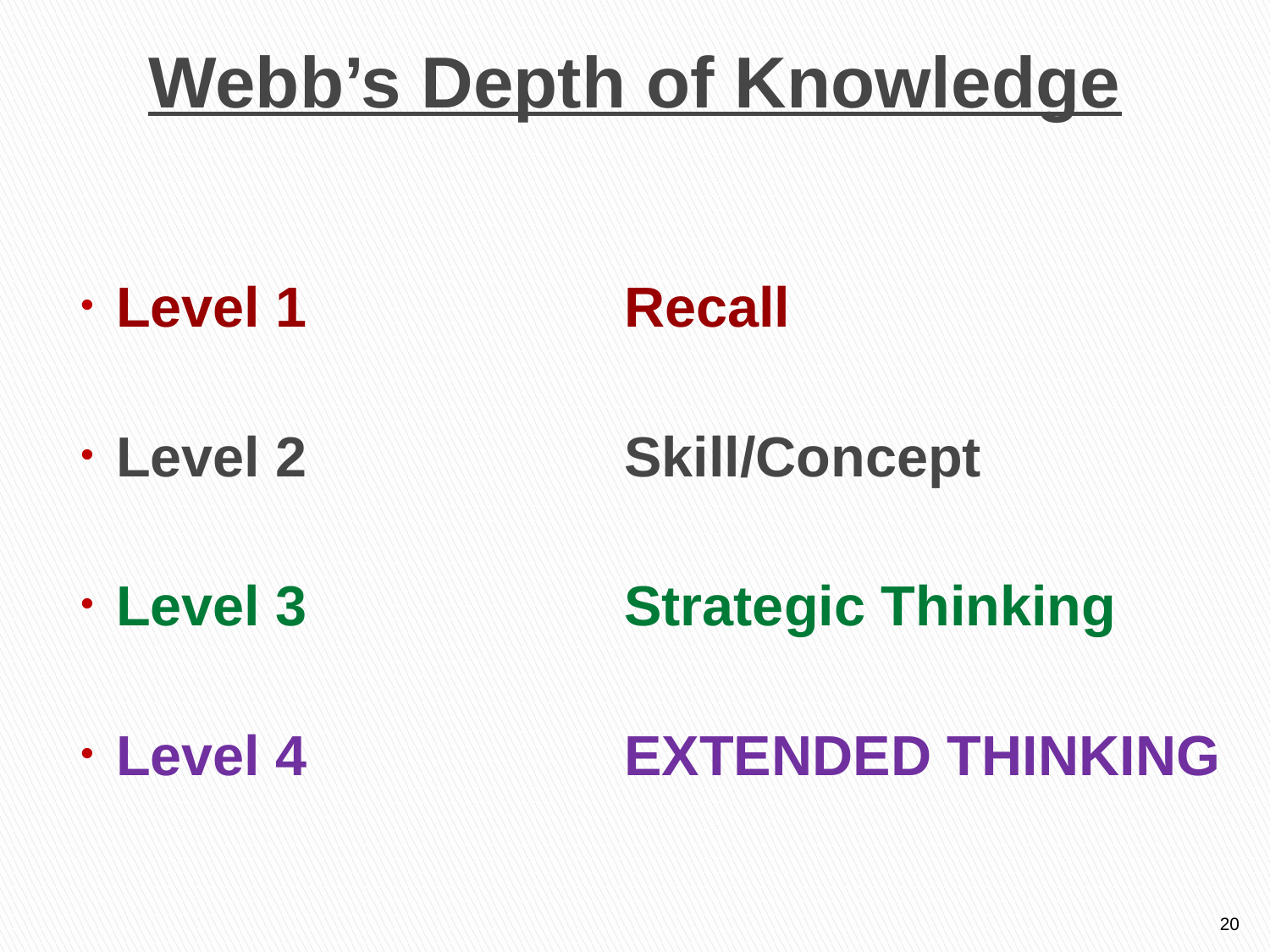

# Webb’s Depth of Knowledge
Level 1		Recall

Level 2		Skill/Concept

Level 3		Strategic Thinking

Level 4		EXTENDED THINKING
20